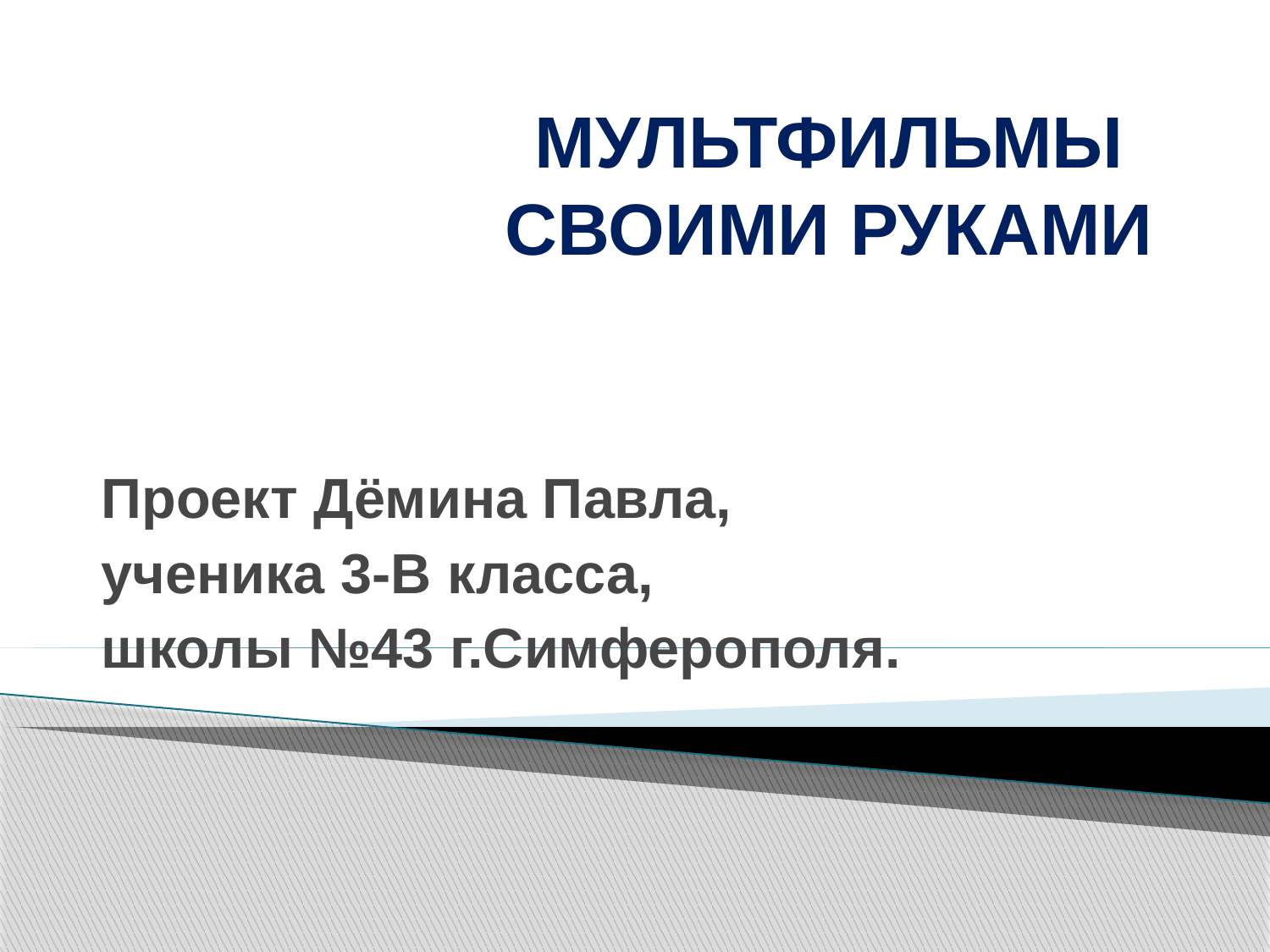

# МУЛЬТФИЛЬМЫ СВОИМИ РУКАМИ
Проект Дёмина Павла,
ученика 3-В класса,
школы №43 г.Симферополя.